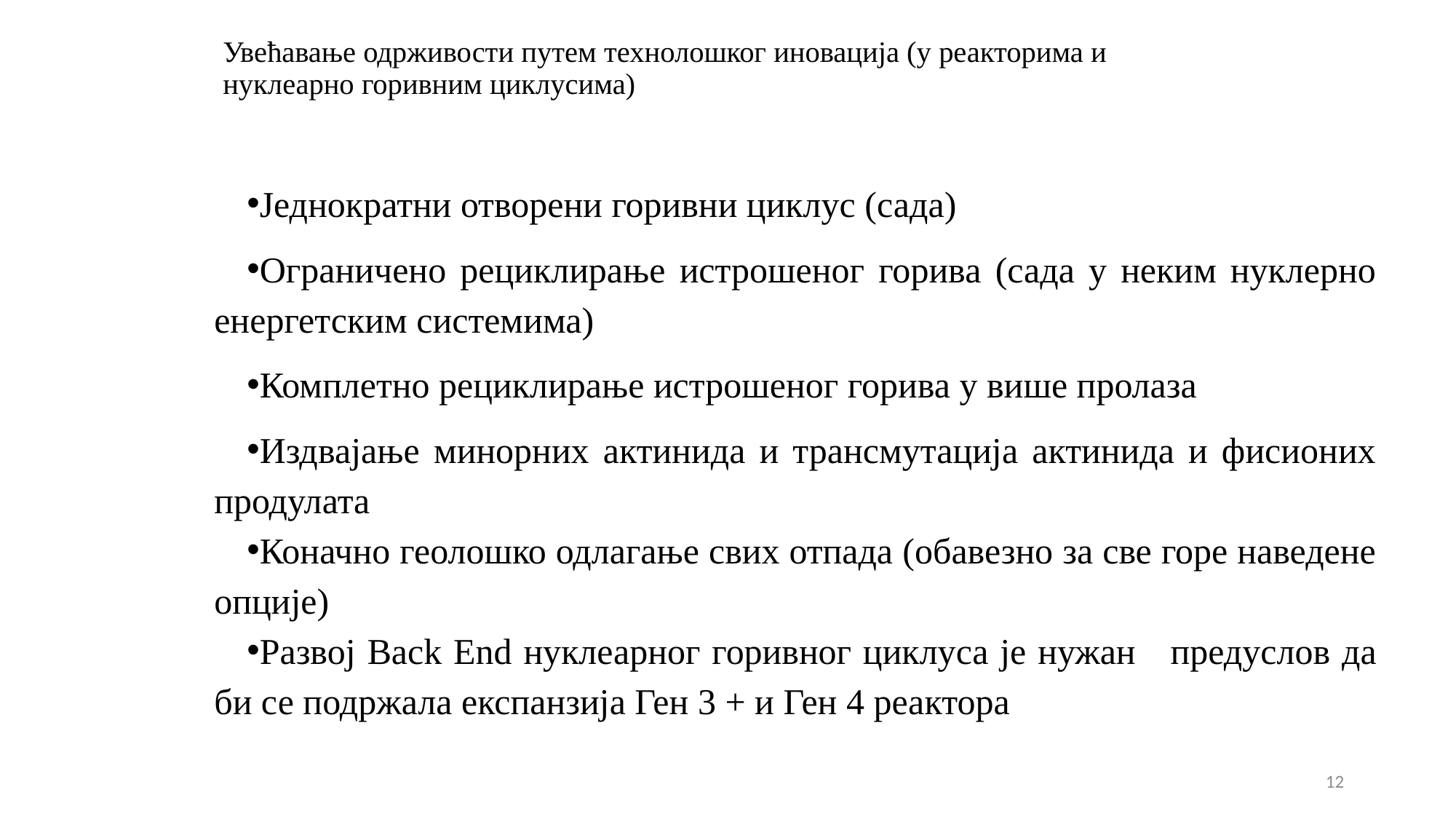

# Увећавање одрживости путем технолошког иновација (у реакторима и нуклеарно горивним циклусима)
Једнократни отворени горивни циклус (сада)
Ограничено рециклирање истрошеног горива (сада у неким нуклерно енергетским системима)
Комплетно рециклирање истрошеног горива у више пролаза
Издвајање минорних актинида и трансмутација актинида и фисионих продулата
Коначно геолошко одлагање свих отпада (обавезно за све горе наведене опције)
Развој Back End нуклеарног горивног циклуса је нужан   предуслов да би се подржала експанзија Ген 3 + и Ген 4 реактора

12